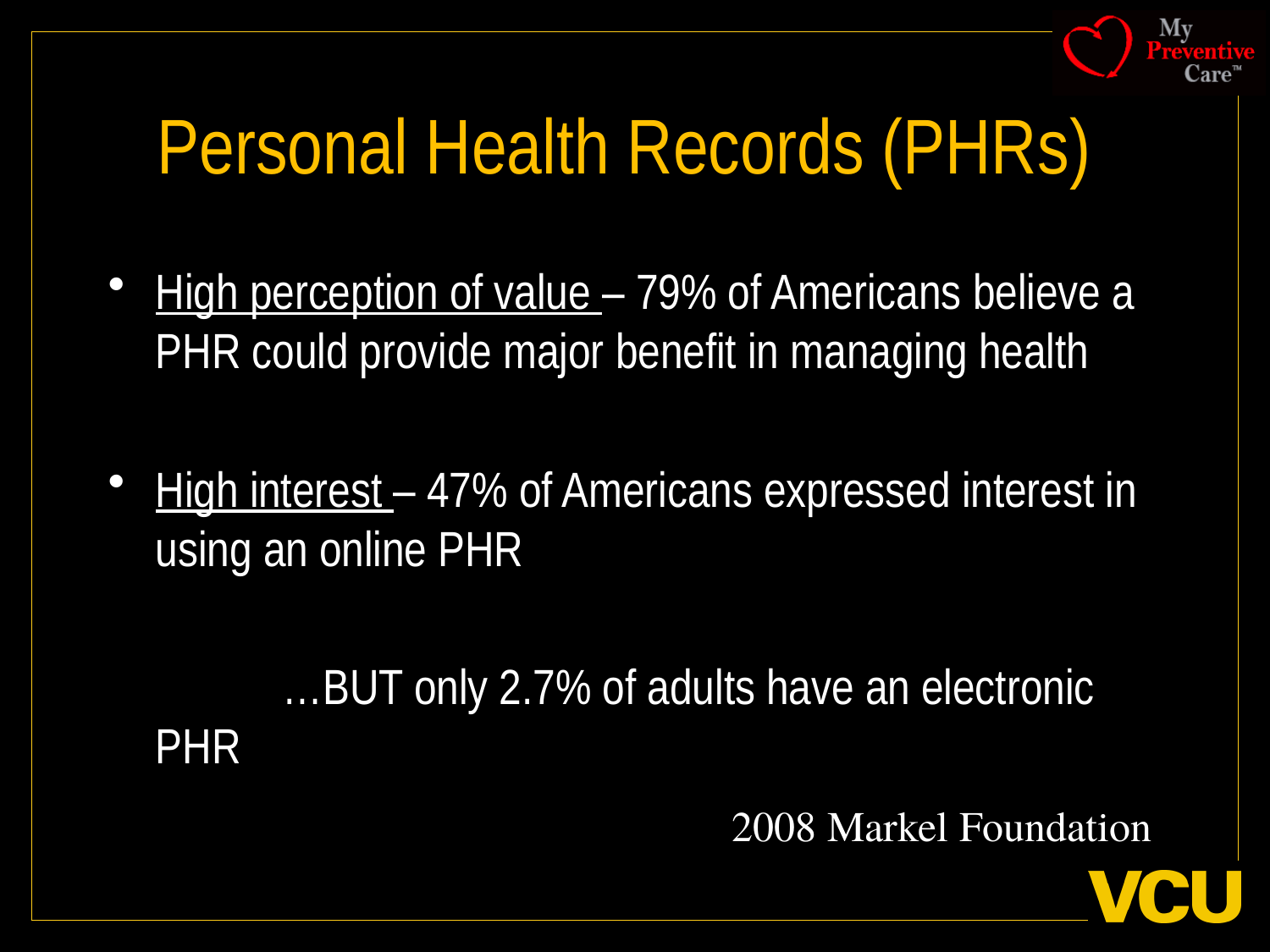

# Personal Health Records (PHRs)
High perception of value – 79% of Americans believe a PHR could provide major benefit in managing health

High interest – 47% of Americans expressed interest in using an online PHR

		…BUT only 2.7% of adults have an electronic PHR
2008 Markel Foundation